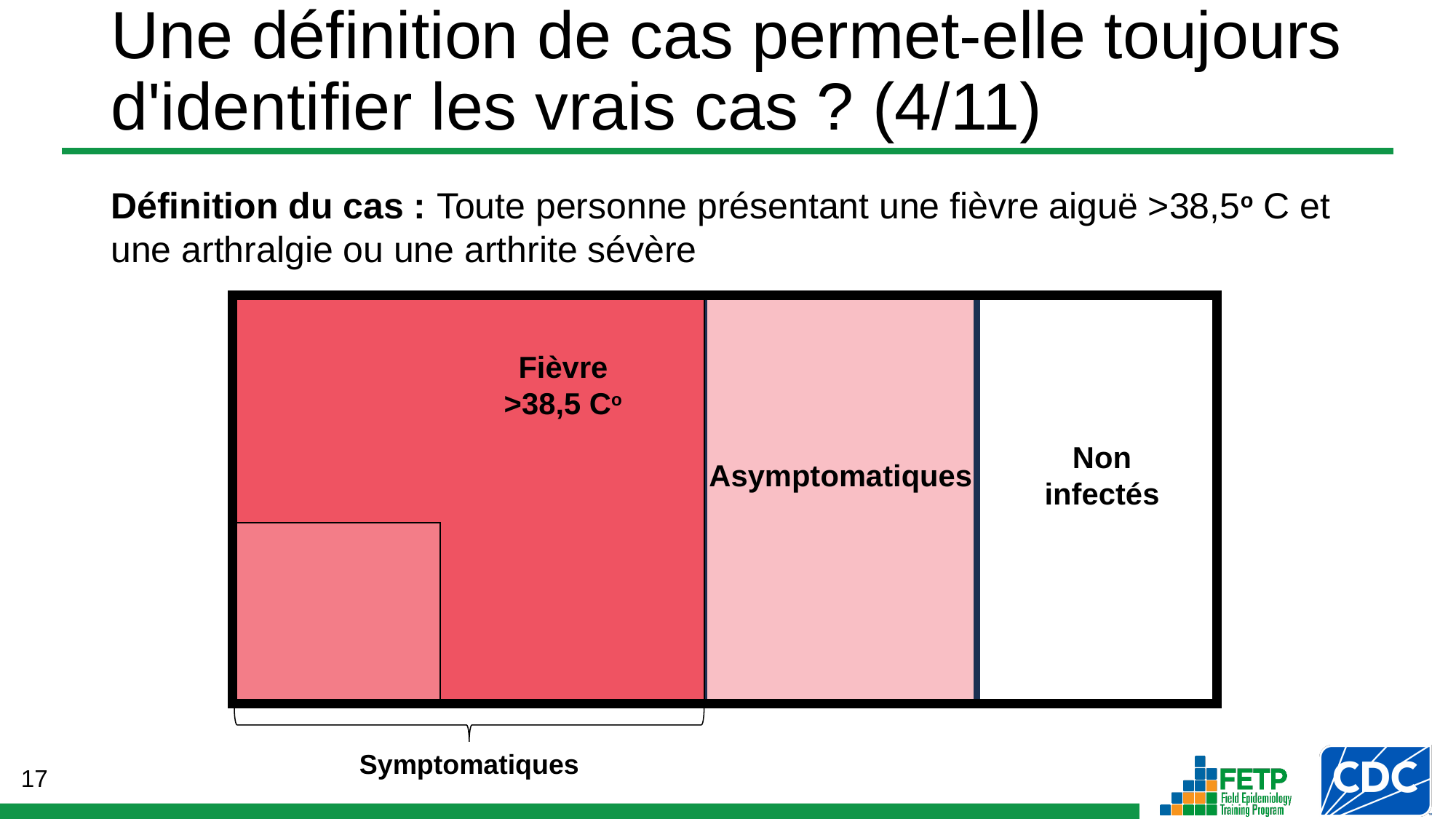

# Une définition de cas permet-elle toujours d'identifier les vrais cas ? (4/11)
Définition du cas : Toute personne présentant une fièvre aiguë >38,5o C et une arthralgie ou une arthrite sévère

Fièvre >38,5 Co
Symptomatique
Non infectés
Asymptomatiques

Symptomatiques